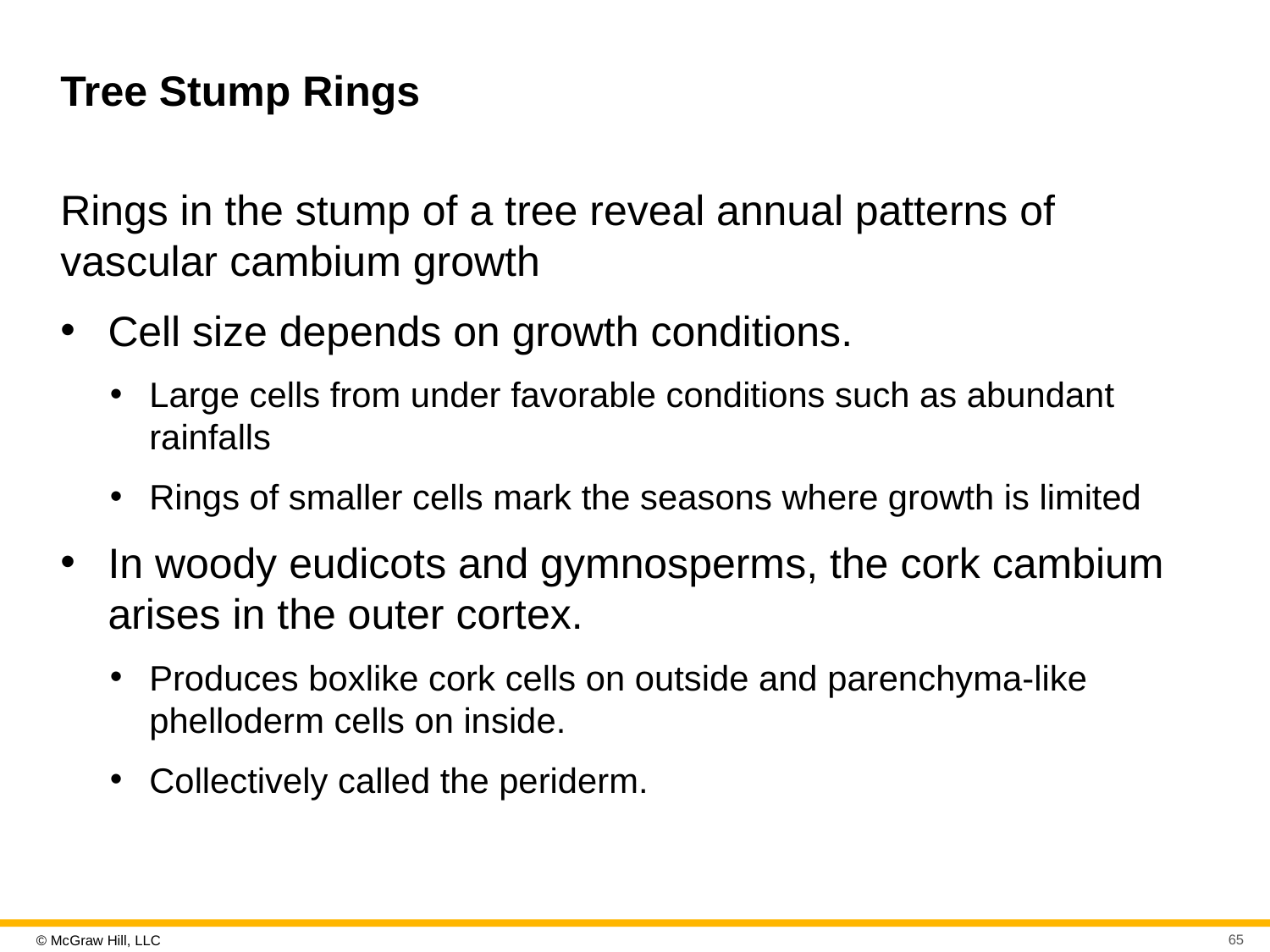

# Tree Stump Rings
Rings in the stump of a tree reveal annual patterns of vascular cambium growth
Cell size depends on growth conditions.
Large cells from under favorable conditions such as abundant rainfalls
Rings of smaller cells mark the seasons where growth is limited
In woody eudicots and gymnosperms, the cork cambium arises in the outer cortex.
Produces boxlike cork cells on outside and parenchyma-like phelloderm cells on inside.
Collectively called the periderm.
65